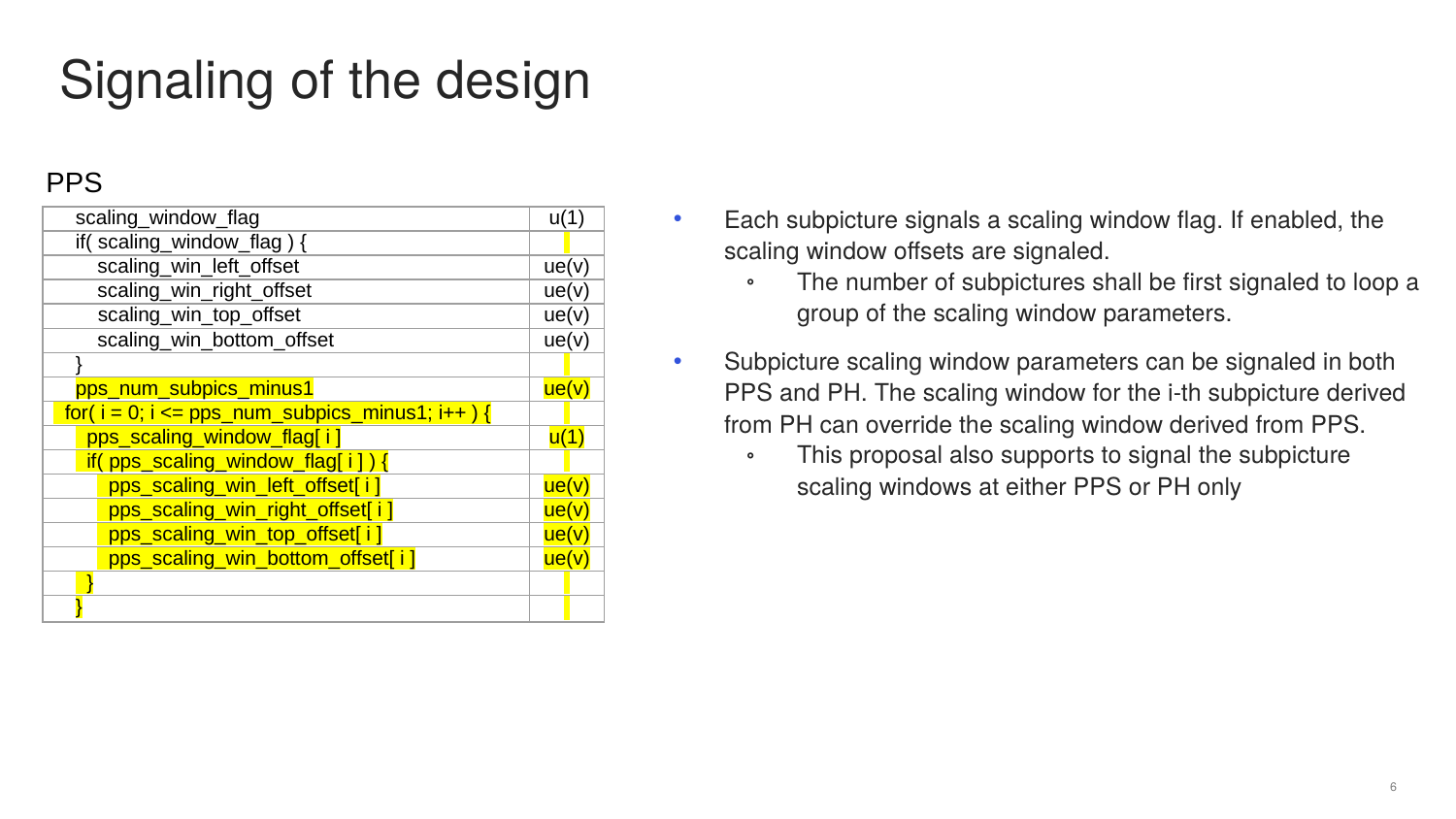

# Signaling of the design
PPS
Each subpicture signals a scaling window flag. If enabled, the scaling window offsets are signaled.
The number of subpictures shall be first signaled to loop a group of the scaling window parameters.
Subpicture scaling window parameters can be signaled in both PPS and PH. The scaling window for the i-th subpicture derived from PH can override the scaling window derived from PPS.
This proposal also supports to signal the subpicture scaling windows at either PPS or PH only

| scaling\_window\_flag | u(1) |
| --- | --- |
| if( scaling\_window\_flag ) { |  |
| scaling\_win\_left\_offset | ue(v) |
| scaling\_win\_right\_offset | ue(v) |
| scaling\_win\_top\_offset | ue(v) |
| scaling\_win\_bottom\_offset | ue(v) |
| } |  |
| pps\_num\_subpics\_minus1 | ue(v) |
| for( i = 0; i <= pps\_num\_subpics\_minus1; i++ ) { |  |
| pps\_scaling\_window\_flag[ i ] | u(1) |
| if( pps\_scaling\_window\_flag[ i ] ) { |  |
| pps\_scaling\_win\_left\_offset[ i ] | ue(v) |
| pps\_scaling\_win\_right\_offset[ i ] | ue(v) |
| pps\_scaling\_win\_top\_offset[ i ] | ue(v) |
| pps\_scaling\_win\_bottom\_offset[ i ] | ue(v) |
| } |  |
| } |  |